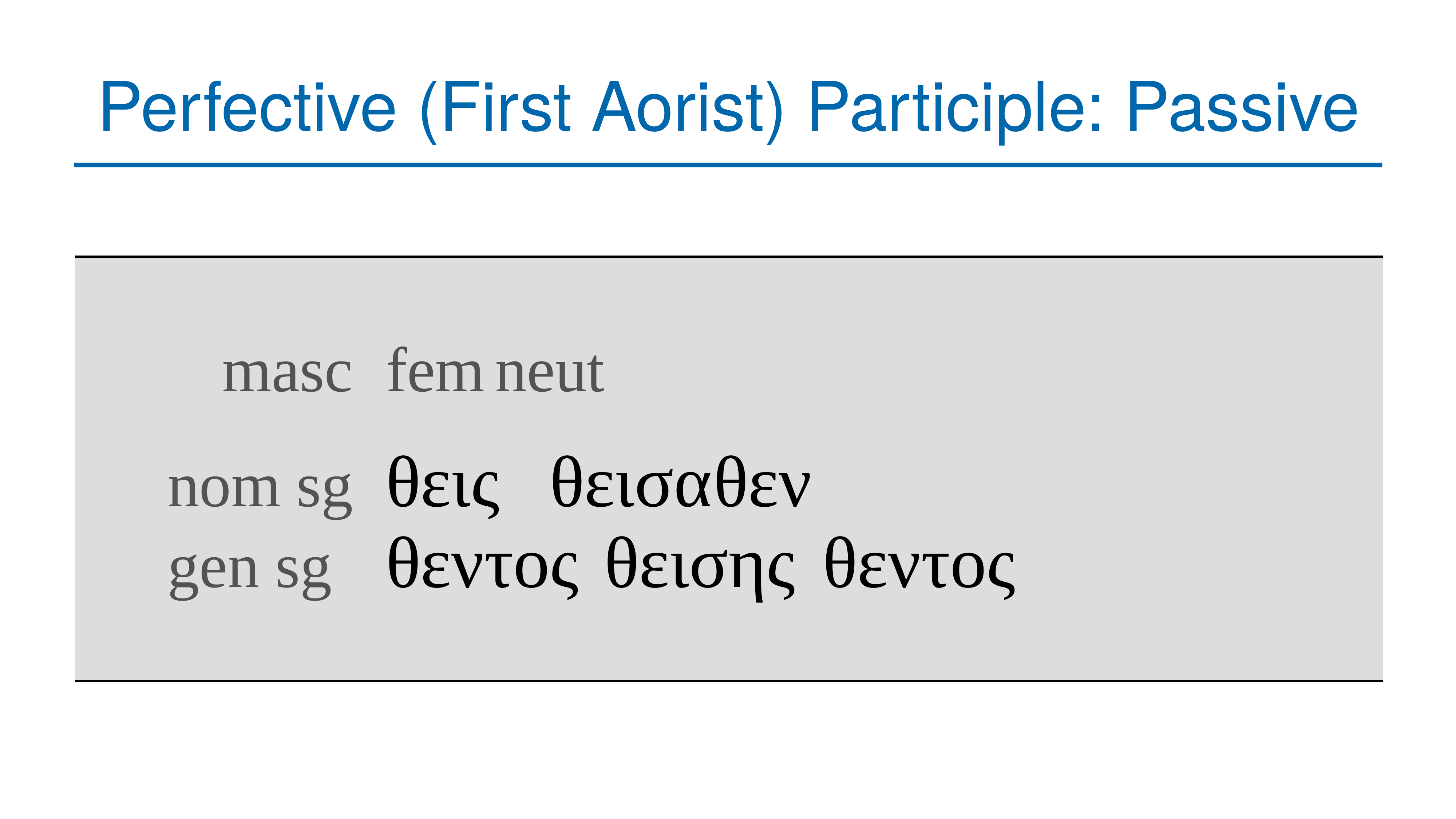

# Perfective (First Aorist) Participle: Passive
| masc fem neut nom sg θεις θεισα θεν gen sg θεντος θεισης θεντος |
| --- |